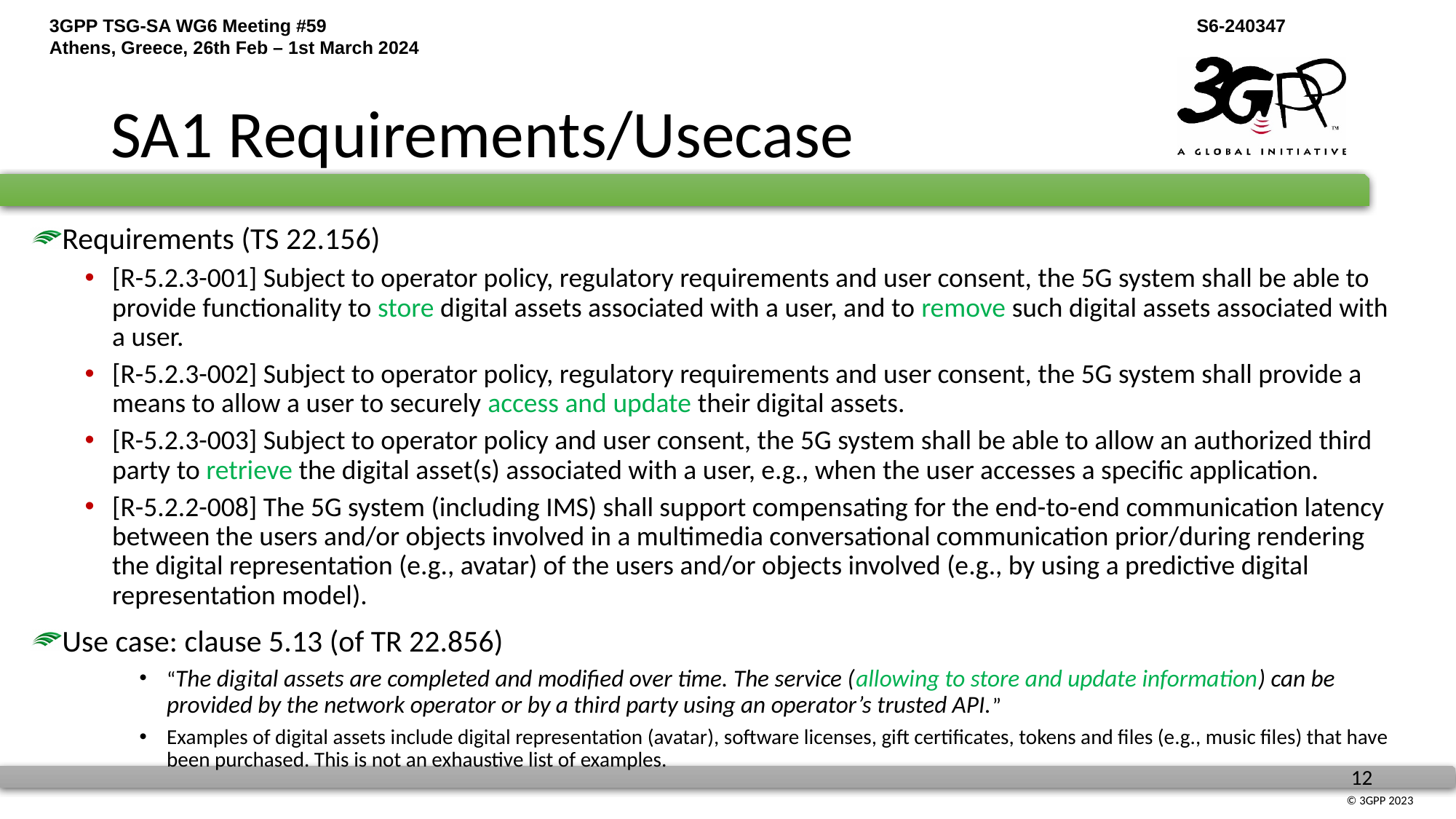

# SA1 Requirements/Usecase
Requirements (TS 22.156)
[R-5.2.3-001] Subject to operator policy, regulatory requirements and user consent, the 5G system shall be able to provide functionality to store digital assets associated with a user, and to remove such digital assets associated with a user.
[R-5.2.3-002] Subject to operator policy, regulatory requirements and user consent, the 5G system shall provide a means to allow a user to securely access and update their digital assets.
[R-5.2.3-003] Subject to operator policy and user consent, the 5G system shall be able to allow an authorized third party to retrieve the digital asset(s) associated with a user, e.g., when the user accesses a specific application.
[R-5.2.2-008] The 5G system (including IMS) shall support compensating for the end-to-end communication latency between the users and/or objects involved in a multimedia conversational communication prior/during rendering the digital representation (e.g., avatar) of the users and/or objects involved (e.g., by using a predictive digital representation model).
Use case: clause 5.13 (of TR 22.856)
“The digital assets are completed and modified over time. The service (allowing to store and update information) can be provided by the network operator or by a third party using an operator’s trusted API.”
Examples of digital assets include digital representation (avatar), software licenses, gift certificates, tokens and files (e.g., music files) that have been purchased. This is not an exhaustive list of examples.